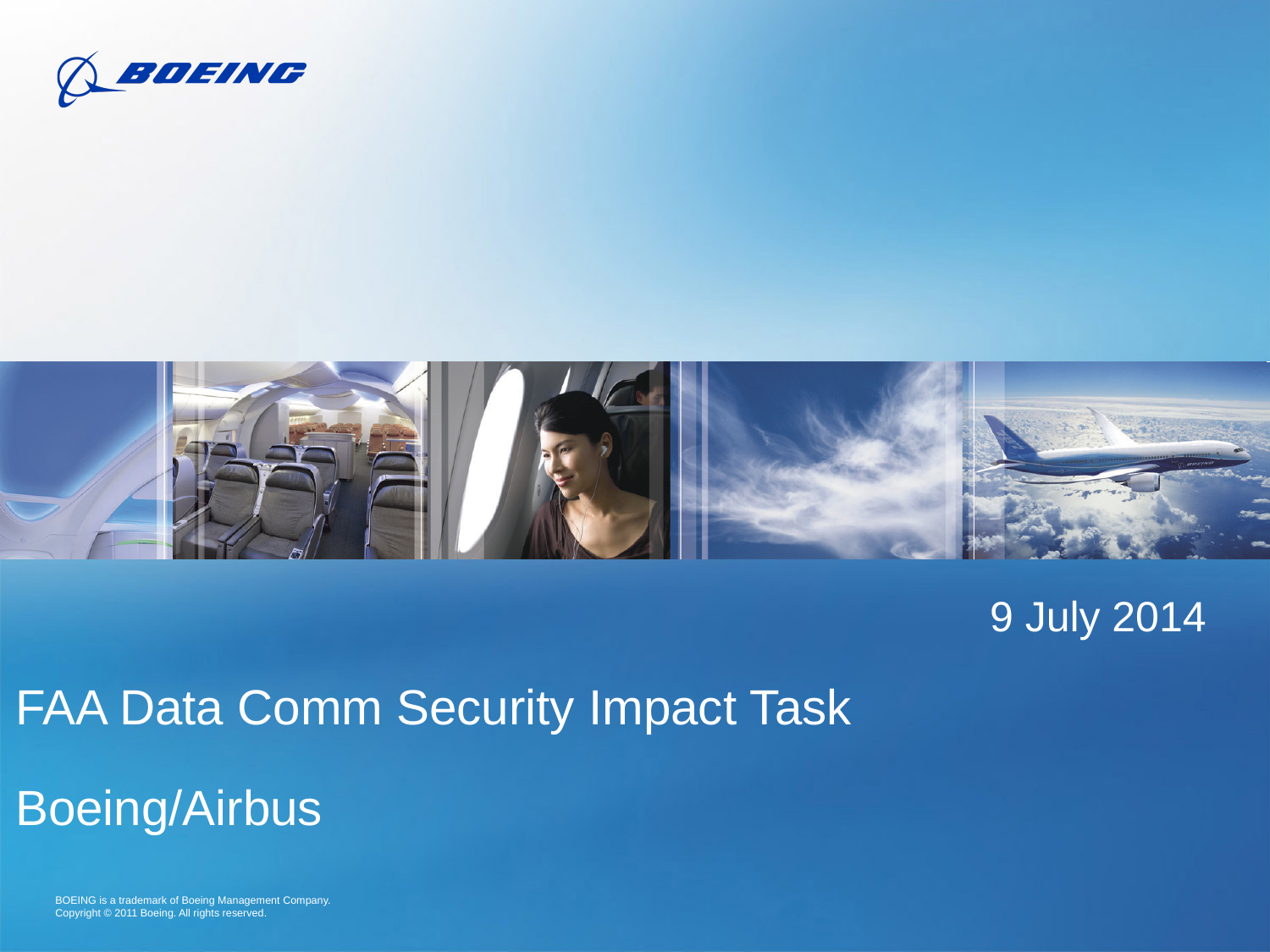

9 July 2014
FAA Data Comm Security Impact Task

Boeing/Airbus